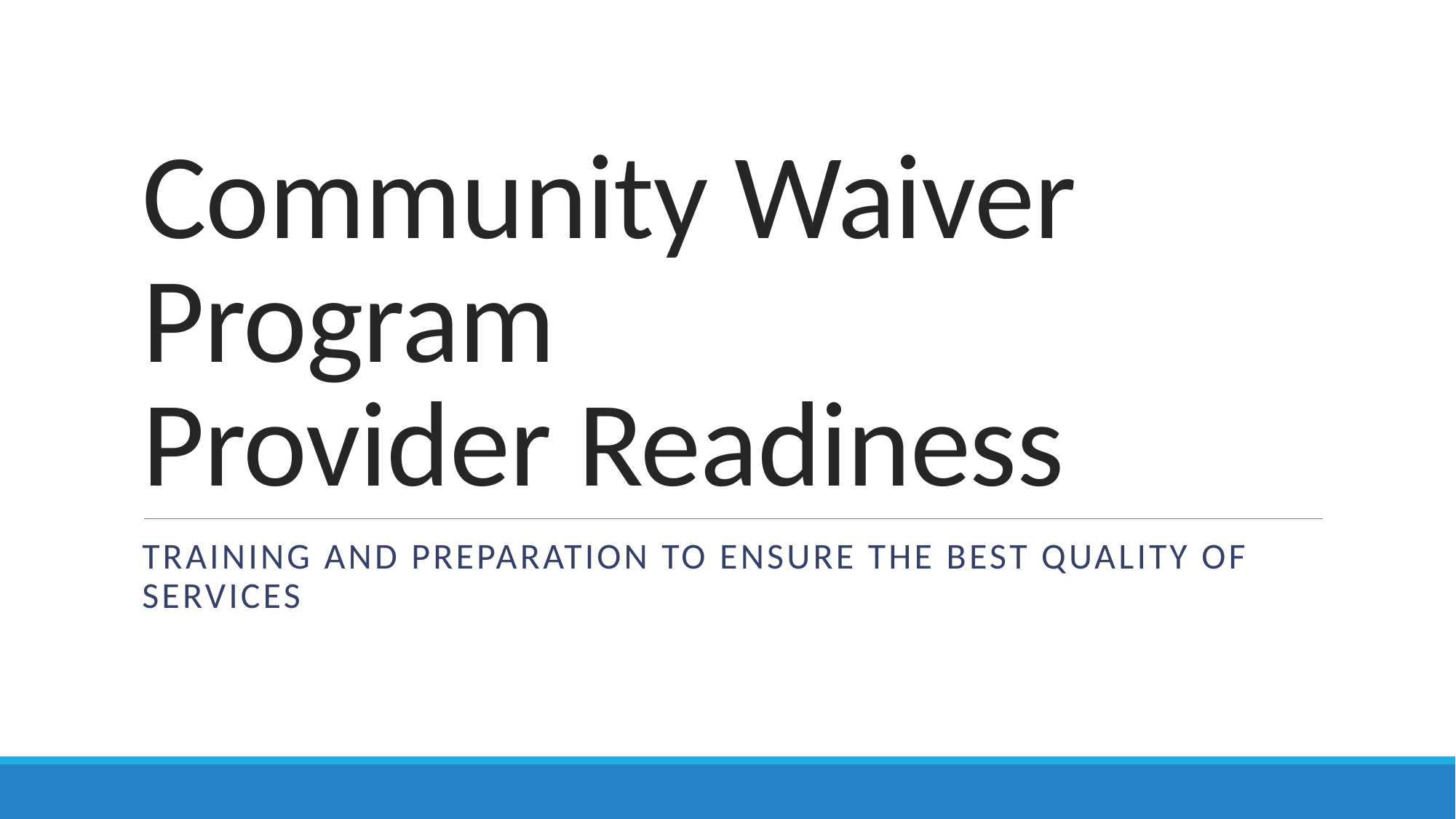

# Community Waiver Program Provider Readiness
Training and preparation To ensure the best quality of services